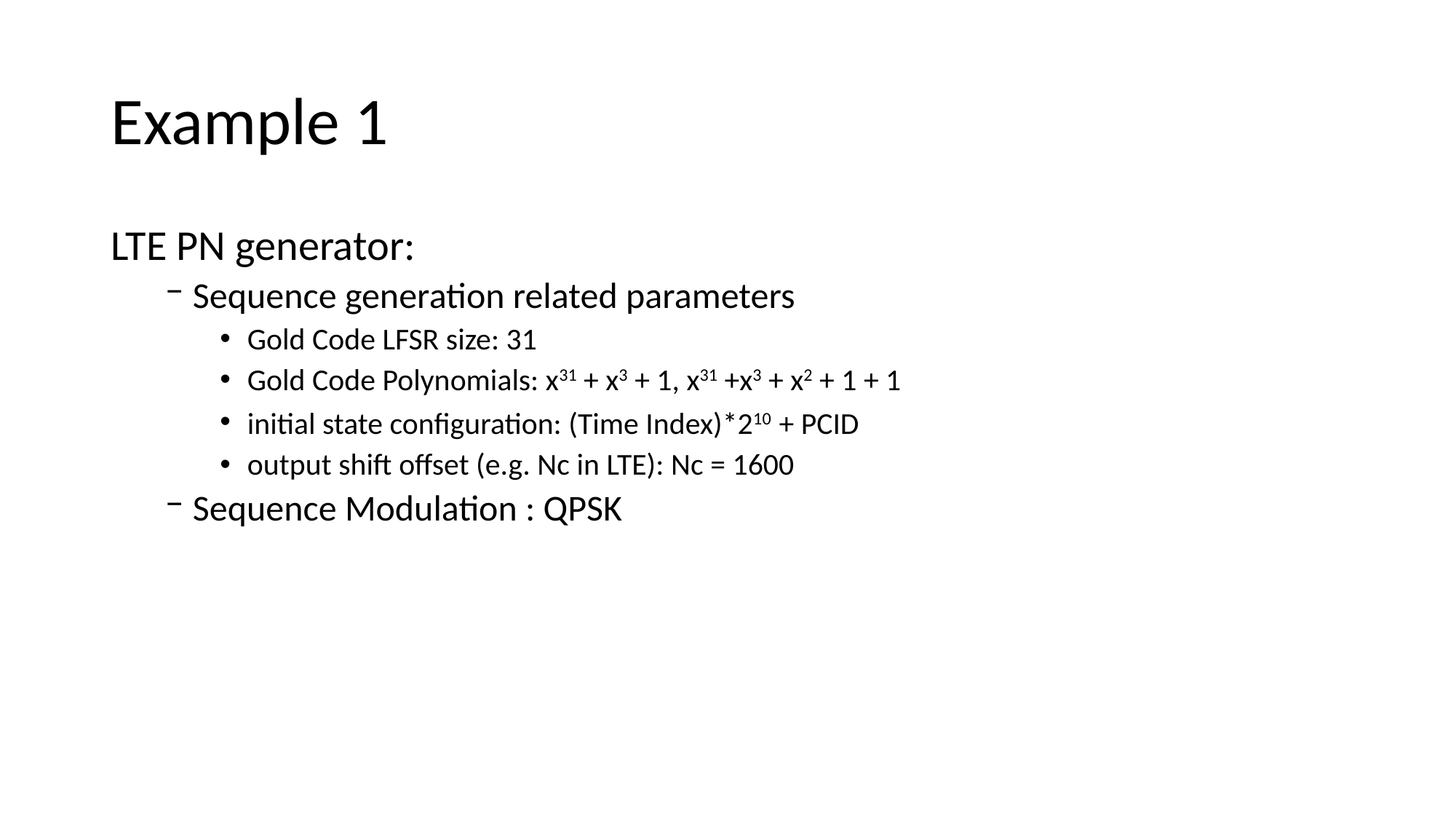

# Example 1
LTE PN generator:
Sequence generation related parameters
Gold Code LFSR size: 31
Gold Code Polynomials: x31 + x3 + 1, x31 +x3 + x2 + 1 + 1
initial state configuration: (Time Index)*210  + PCID
output shift offset (e.g. Nc in LTE): Nc = 1600
Sequence Modulation : QPSK